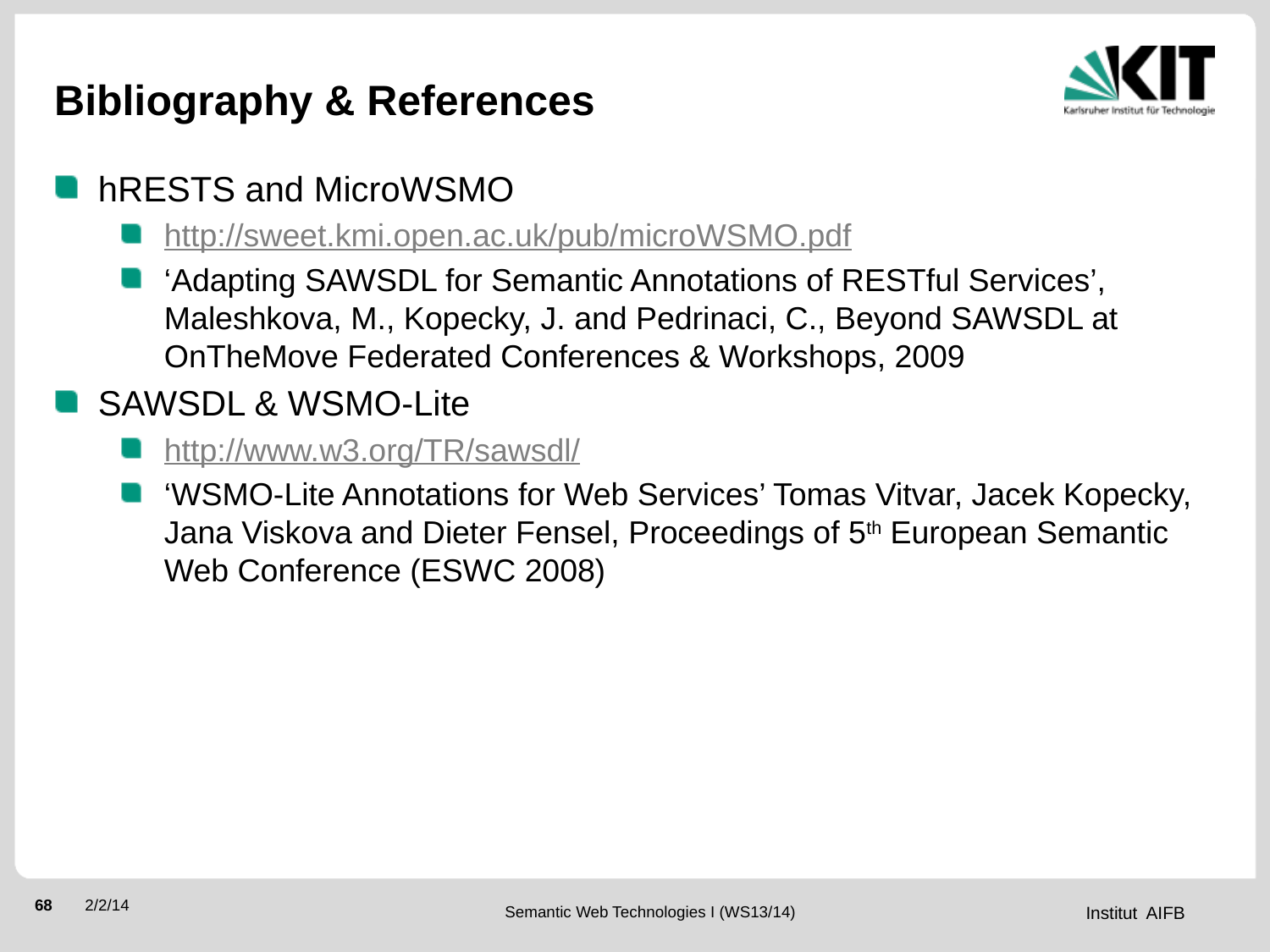

# Bibliography & References
hRESTS and MicroWSMO
http://sweet.kmi.open.ac.uk/pub/microWSMO.pdf
‘Adapting SAWSDL for Semantic Annotations of RESTful Services’, Maleshkova, M., Kopecky, J. and Pedrinaci, C., Beyond SAWSDL at OnTheMove Federated Conferences & Workshops, 2009
SAWSDL & WSMO-Lite
http://www.w3.org/TR/sawsdl/
‘WSMO-Lite Annotations for Web Services’ Tomas Vitvar, Jacek Kopecky, Jana Viskova and Dieter Fensel, Proceedings of 5th European Semantic Web Conference (ESWC 2008)